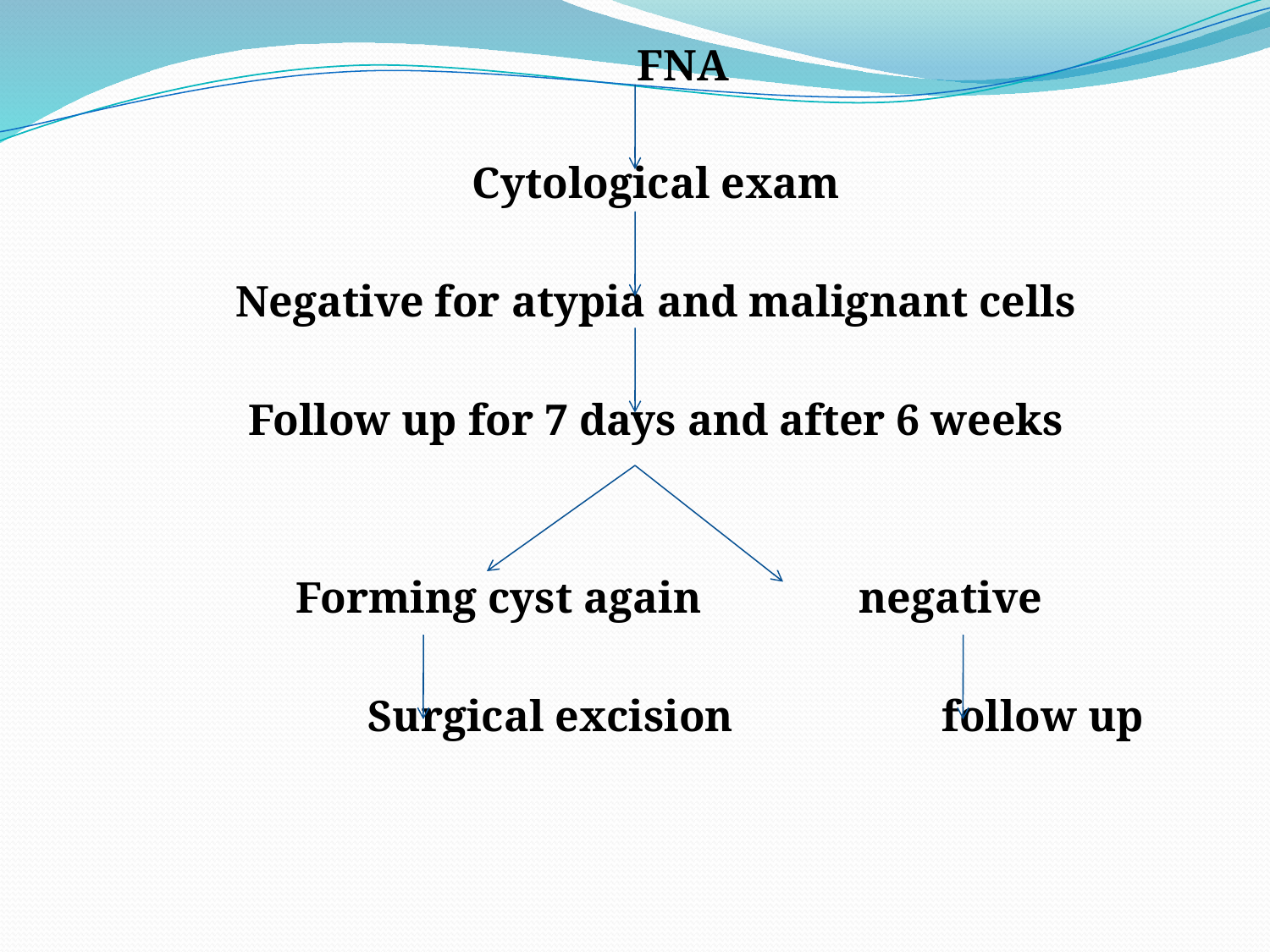

FNA

Cytological exam

Negative for atypia and malignant cells

Follow up for 7 days and after 6 weeks

                    Forming cyst again	          negative

			Surgical excision                   follow up

#